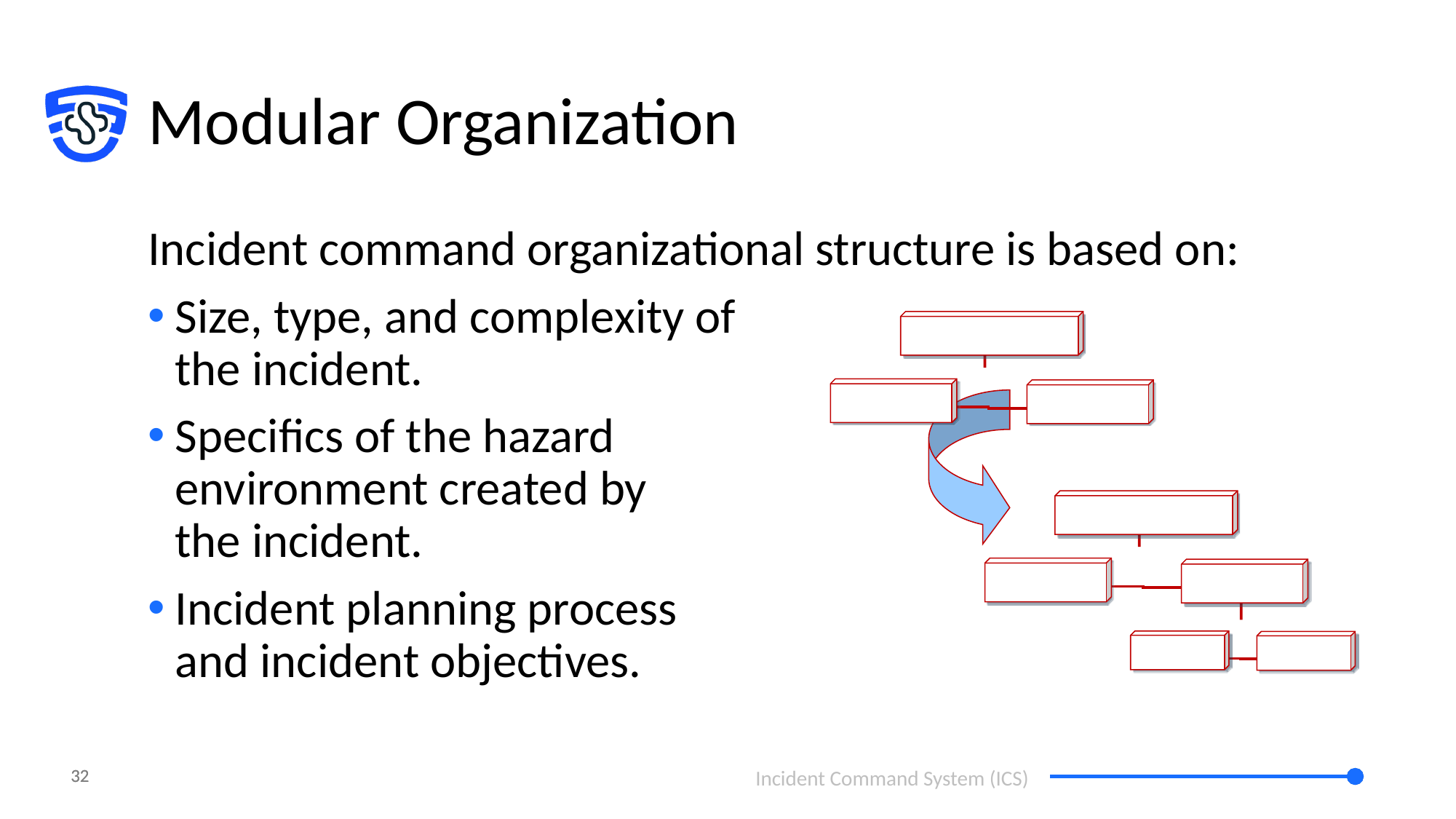

# Modular Organization
Incident command organizational structure is based on:
Size, type, and complexity of
the incident.
Specifics of the hazard
environment created by
the incident.
Incident planning process
and incident objectives.